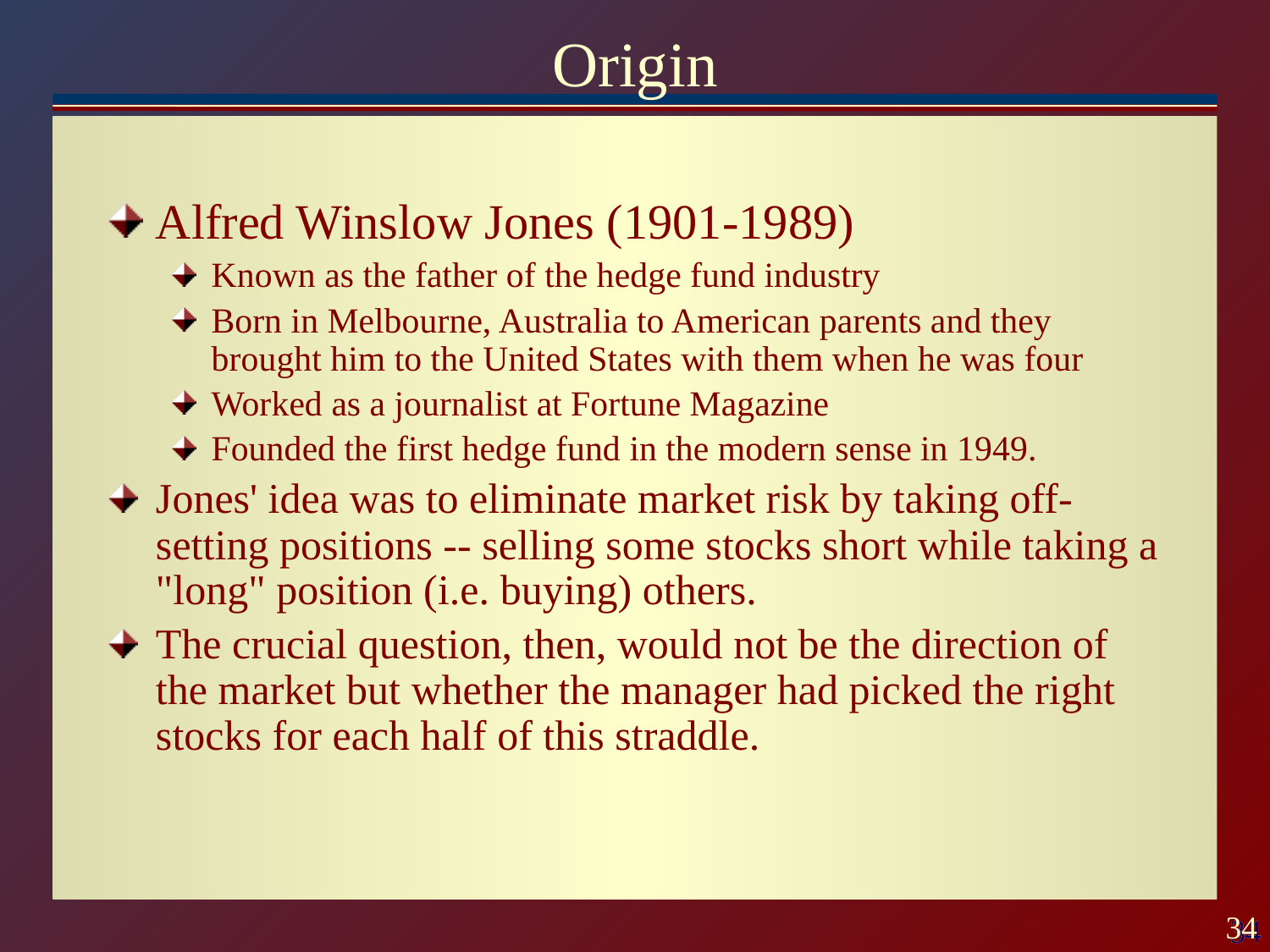

# Origin
Alfred Winslow Jones (1901-1989)
Known as the father of the hedge fund industry
Born in Melbourne, Australia to American parents and they brought him to the United States with them when he was four
Worked as a journalist at Fortune Magazine
Founded the first hedge fund in the modern sense in 1949.
Jones' idea was to eliminate market risk by taking off-setting positions -- selling some stocks short while taking a "long" position (i.e. buying) others.
The crucial question, then, would not be the direction of the market but whether the manager had picked the right stocks for each half of this straddle.